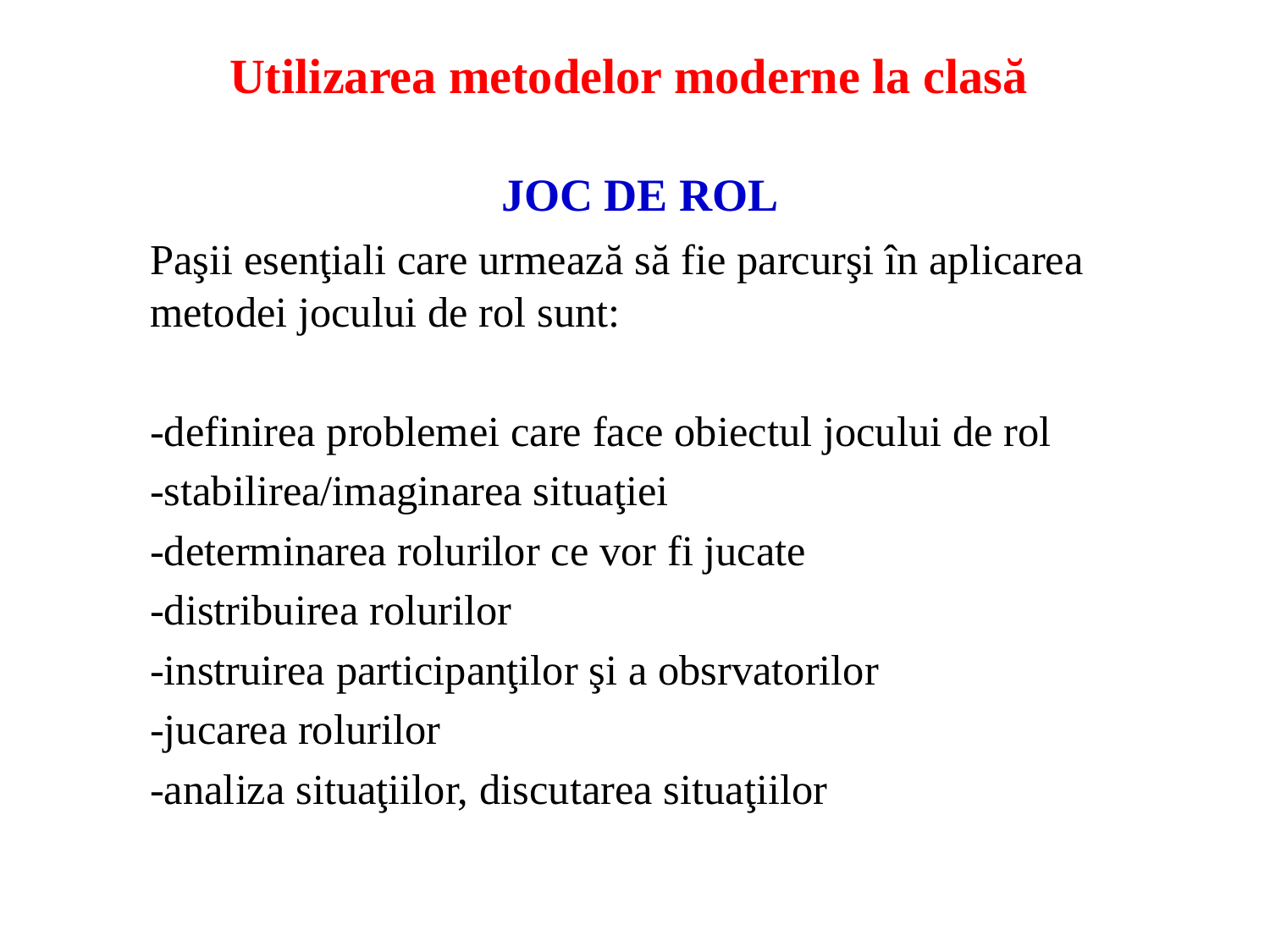

# Utilizarea metodelor moderne la clasă
JOC DE ROL
		Paşii esenţiali care urmează să fie parcurşi în aplicarea metodei jocului de rol sunt:

	-definirea problemei care face obiectul jocului de rol
	-stabilirea/imaginarea situaţiei
	-determinarea rolurilor ce vor fi jucate
	-distribuirea rolurilor
	-instruirea participanţilor şi a obsrvatorilor
	-jucarea rolurilor
	-analiza situaţiilor, discutarea situaţiilor